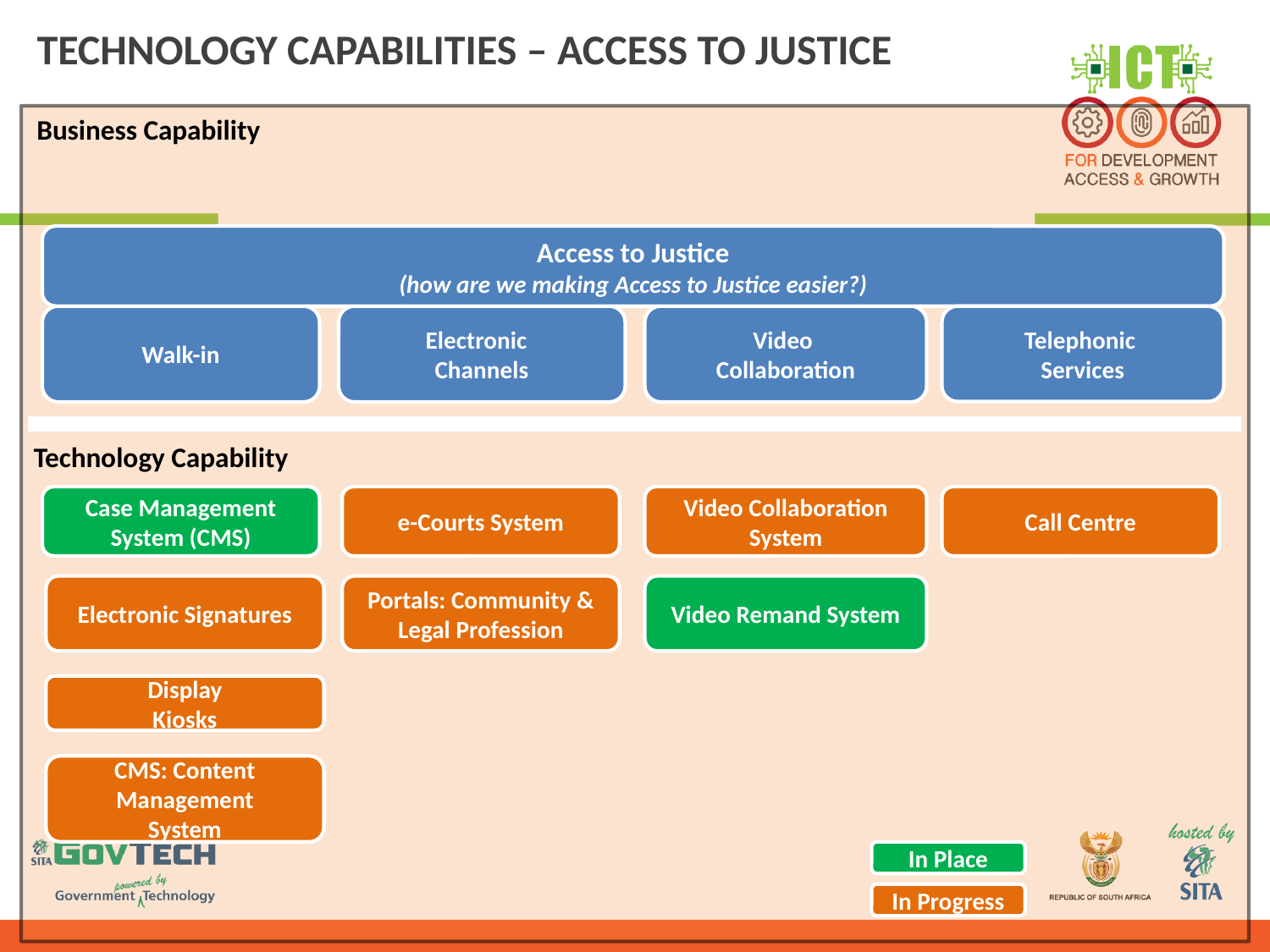

# TECHNOLOGY CAPABILITIES – ACCESS TO JUSTICE

Business Capability

Access to Justice
(how are we making Access to Justice easier?)

Walk-in

Telephonic
Services

Video
Collaboration
Electronic
Channels

Technology Capability
e-Courts System
Call Centre
Case Management System (CMS)
Video Collaboration System
Electronic Signatures
Portals: Community & Legal Profession
Video Remand System
Display
Kiosks

CMS: Content Management
System
In Place
In Progress